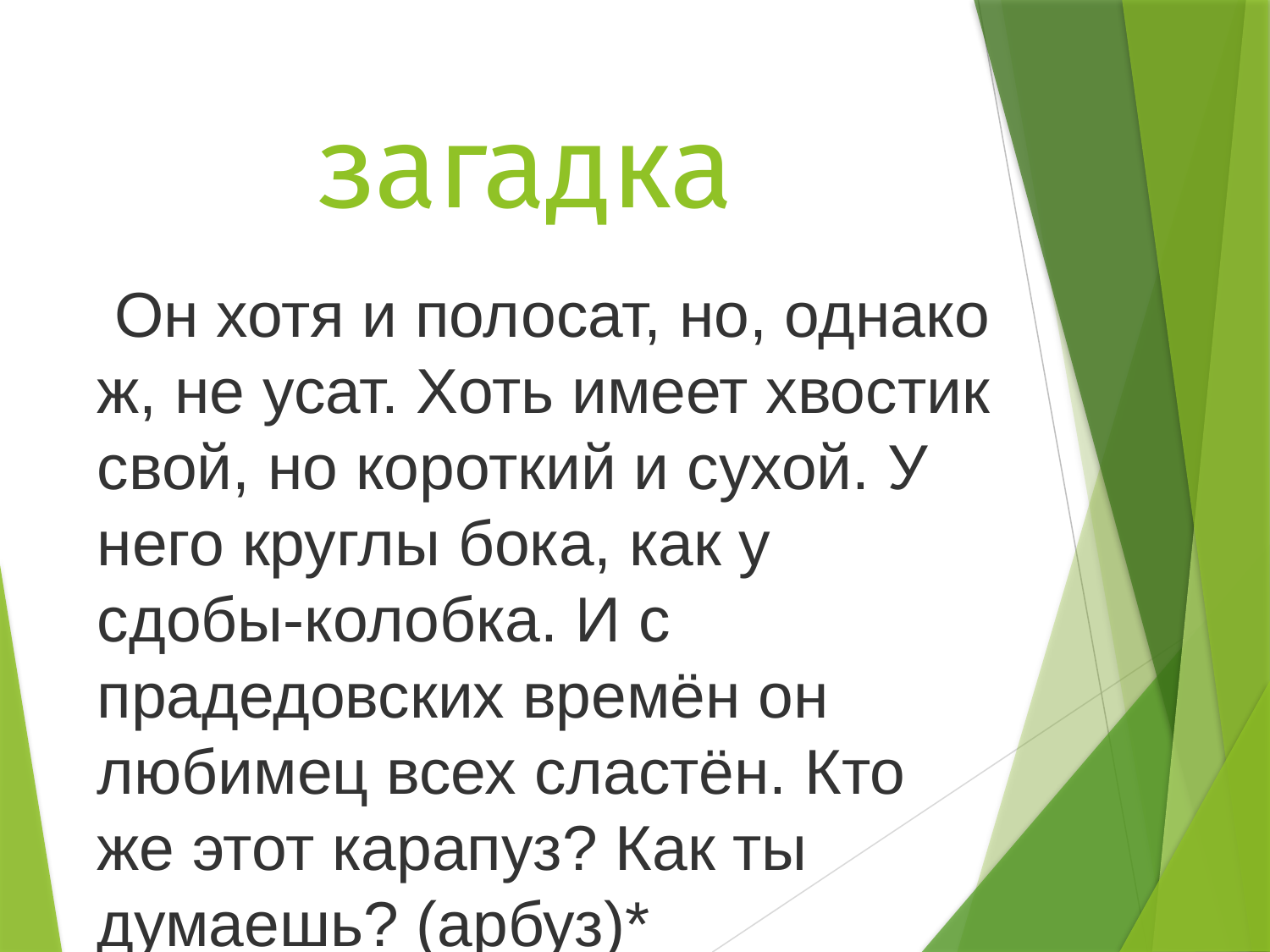

# загадка
 Он хотя и полосат, но, однако ж, не усат. Хоть имеет хвостик свой, но короткий и сухой. У него круглы бока, как у сдобы-колобка. И с прадедовских времён он любимец всех сластён. Кто же этот карапуз? Как ты думаешь? (арбуз)*